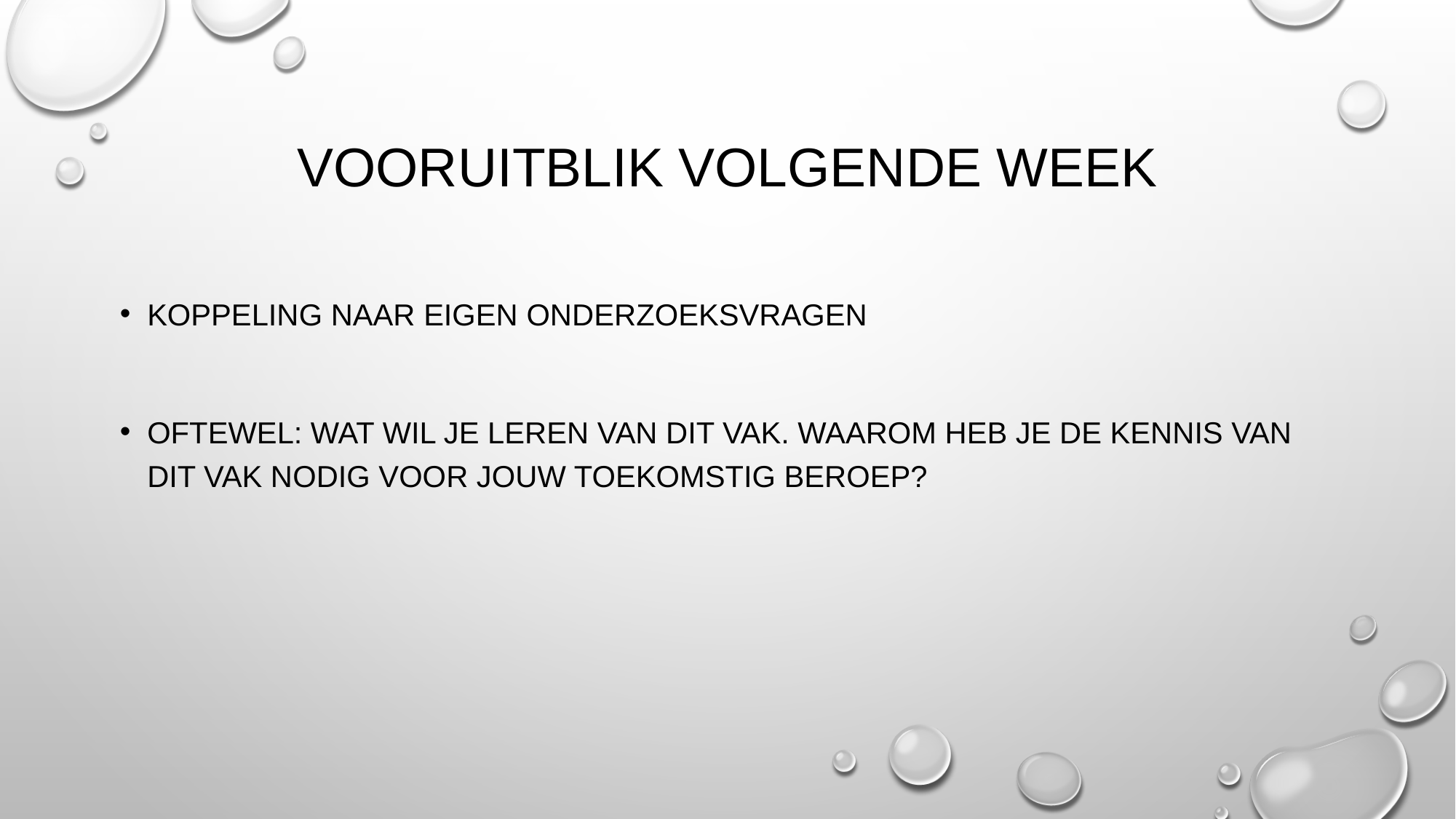

# Vooruitblik volgende week
Koppeling naar eigen onderzoeksvragen

Oftewel: wat wil je leren van dit vak. Waarom heb je de kennis van dit vak nodig voor jouw toekomstig beroep?